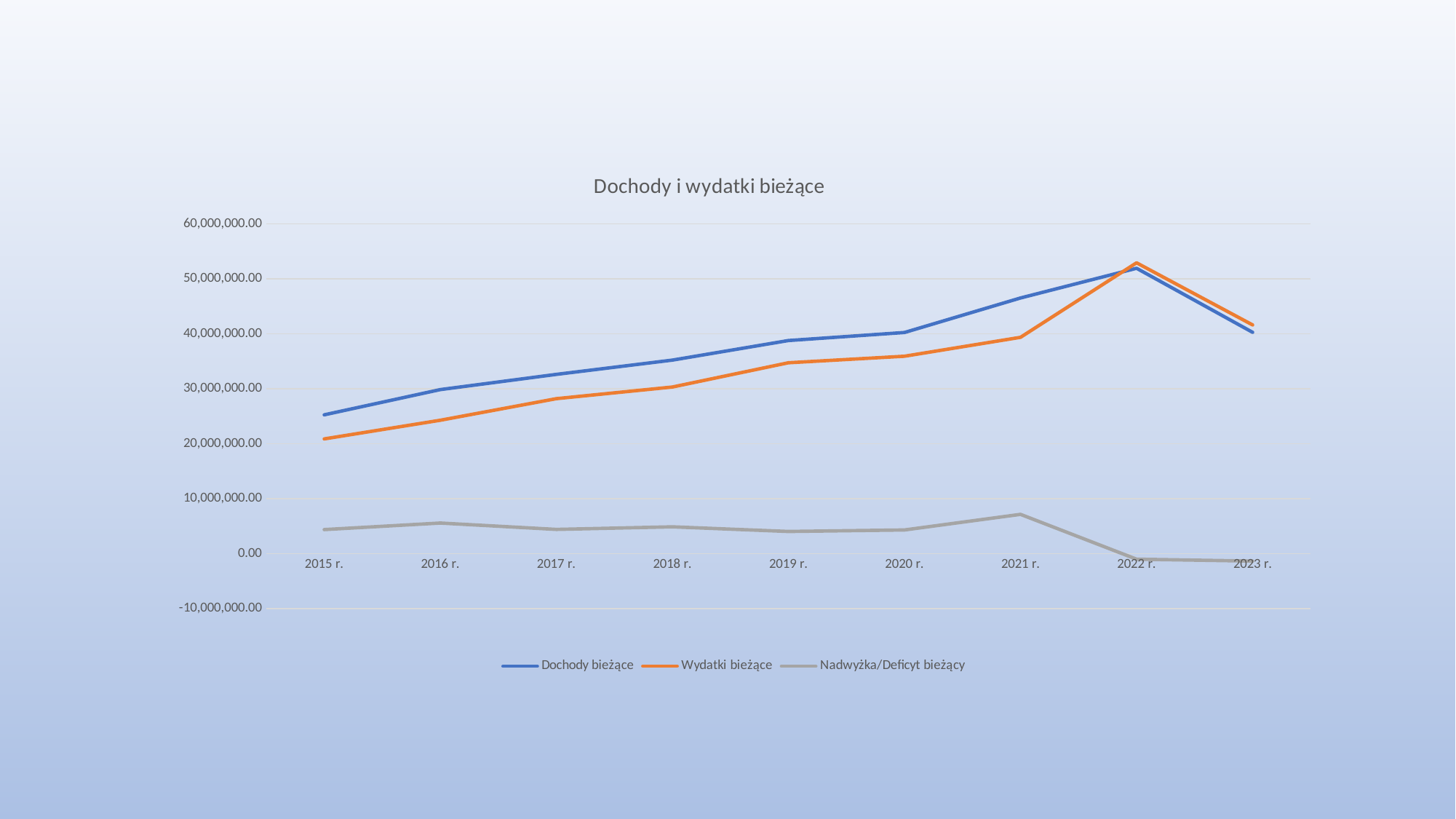

### Chart: Dochody i wydatki bieżące

| Category | Dochody bieżące | Wydatki bieżące | Nadwyżka/Deficyt bieżący |
|---|---|---|---|
| 2015 r. | 25254501.01 | 20869395.96 | 4385105.050000001 |
| 2016 r. | 29849441.14 | 24272172.54 | 5577268.6000000015 |
| 2017 r. | 32616734.58 | 28198913.35 | 4417821.229999997 |
| 2018 r. | 35205813.15 | 30318872.23 | 4886940.919999998 |
| 2019 r. | 38765133.8 | 34725265.23 | 4039868.5700000003 |
| 2020 r. | 40228075.81 | 35912483.86 | 4315591.950000003 |
| 2021 r. | 46504012.71 | 39350964.92 | 7153047.789999999 |
| 2022 r. | 51901904.76 | 52899377.26 | -997472.5 |
| 2023 r. | 40262018.08 | 41605665.05 | -1343646.9699999988 |